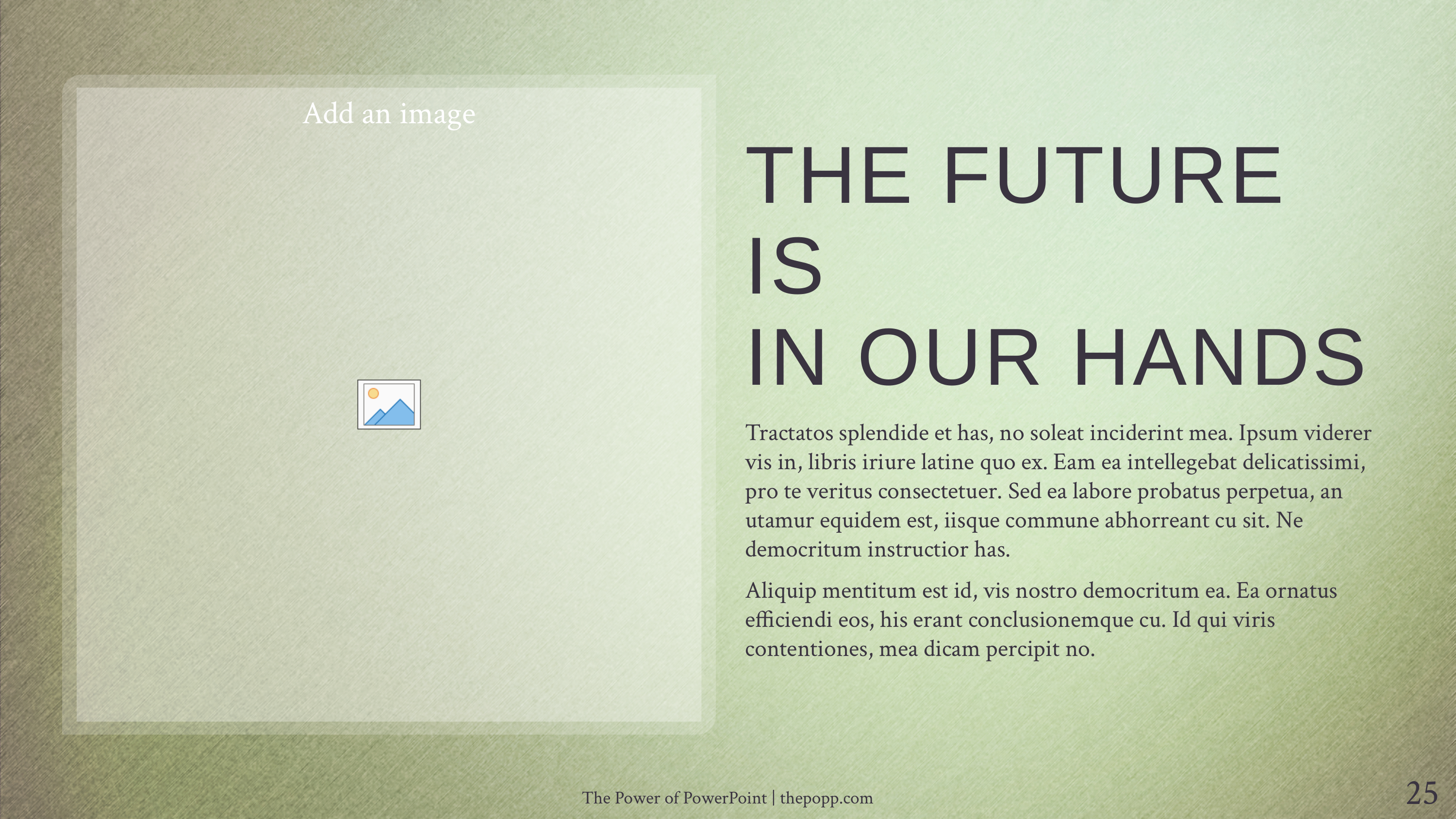

# THE FUTURE IS IN OUR HANDS
Tractatos splendide et has, no soleat inciderint mea. Ipsum viderer vis in, libris iriure latine quo ex. Eam ea intellegebat delicatissimi, pro te veritus consectetuer. Sed ea labore probatus perpetua, an utamur equidem est, iisque commune abhorreant cu sit. Ne democritum instructior has.
Aliquip mentitum est id, vis nostro democritum ea. Ea ornatus efficiendi eos, his erant conclusionemque cu. Id qui viris contentiones, mea dicam percipit no.
25
The Power of PowerPoint | thepopp.com